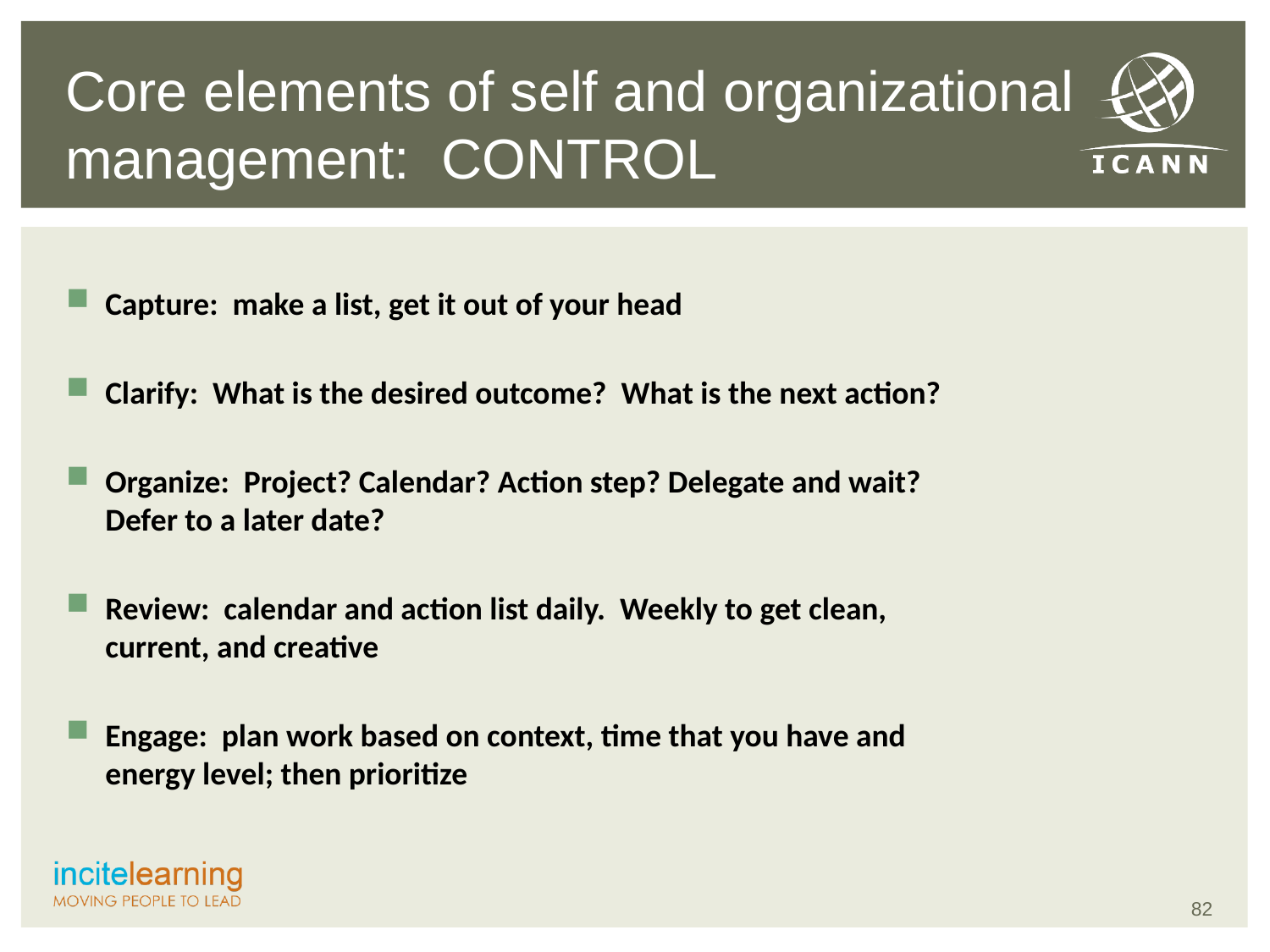

# Core elements of self and organizational management:  CONTROL

Capture:  make a list, get it out of your head

Clarify:  What is the desired outcome?  What is the next action?

Organize:  Project? Calendar? Action step? Delegate and wait? Defer to a later date?

Review:  calendar and action list daily.  Weekly to get clean, current, and creative

Engage:  plan work based on context, time that you have and energy level; then prioritize

82